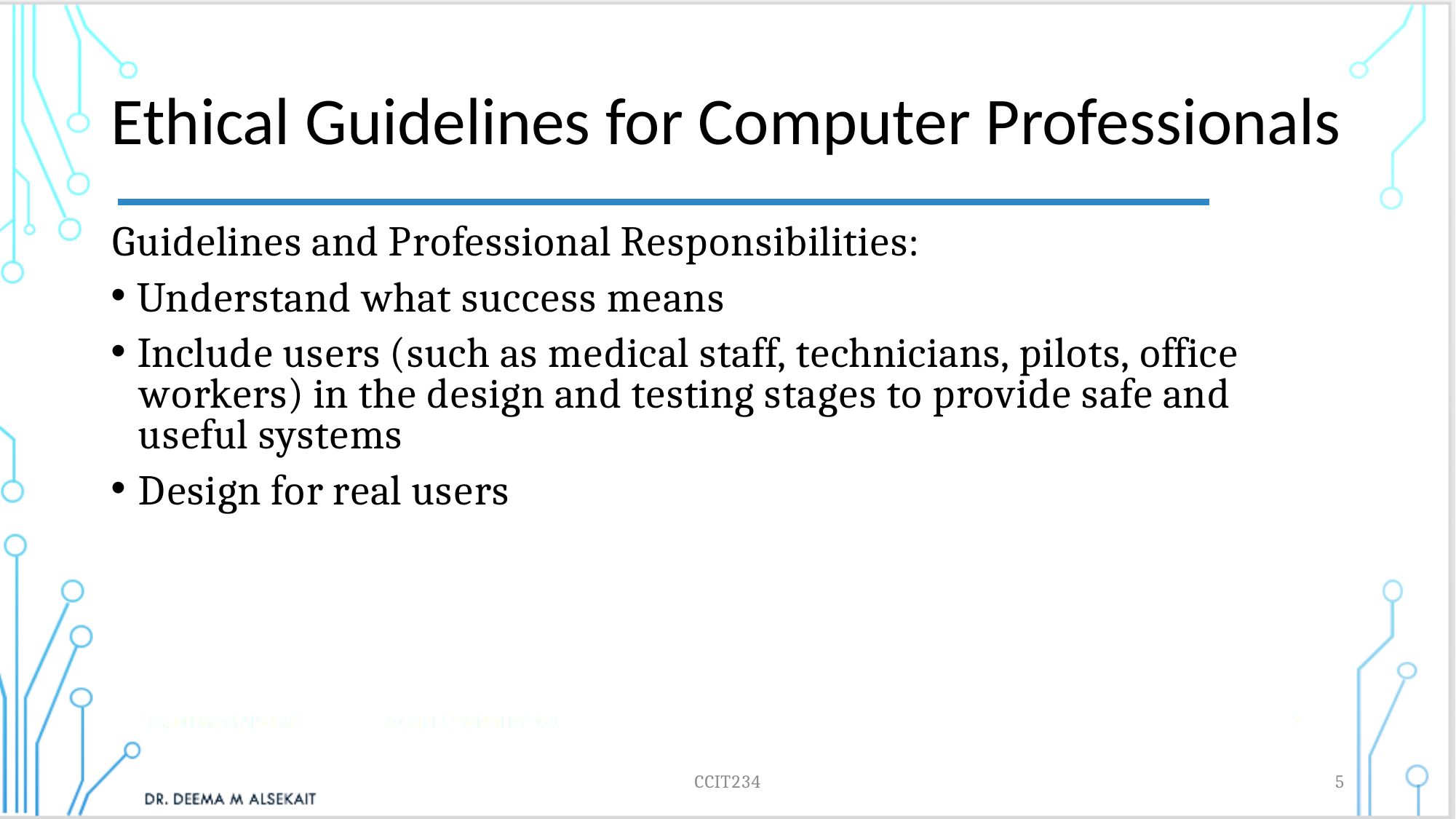

# Ethical Guidelines for Computer Professionals
Guidelines and Professional Responsibilities:
Understand what success means
Include users (such as medical staff, technicians, pilots, office workers) in the design and testing stages to provide safe and useful systems
Design for real users

CCIT234
5